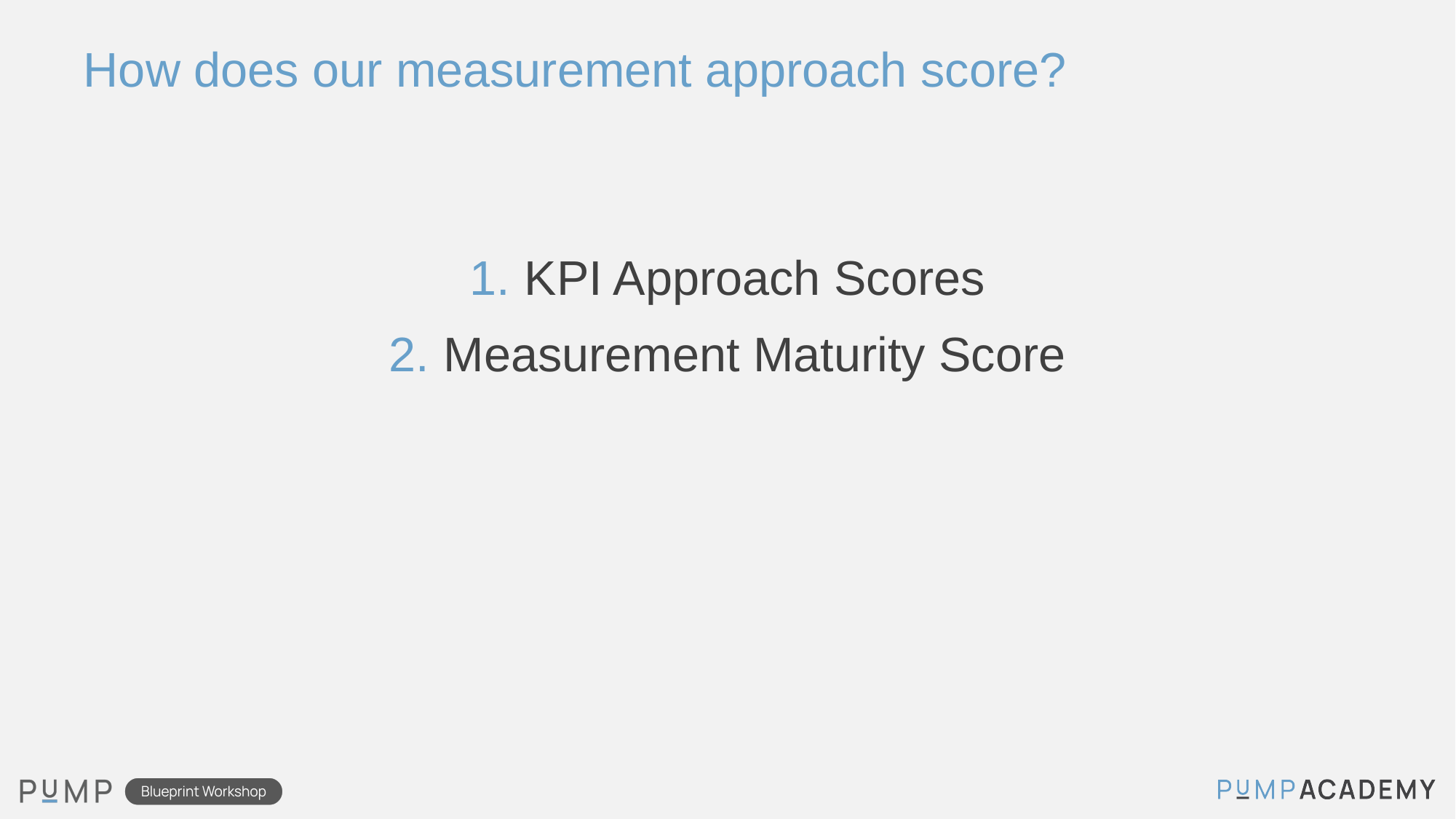

# How does our measurement approach score?
KPI Approach Scores
Measurement Maturity Score